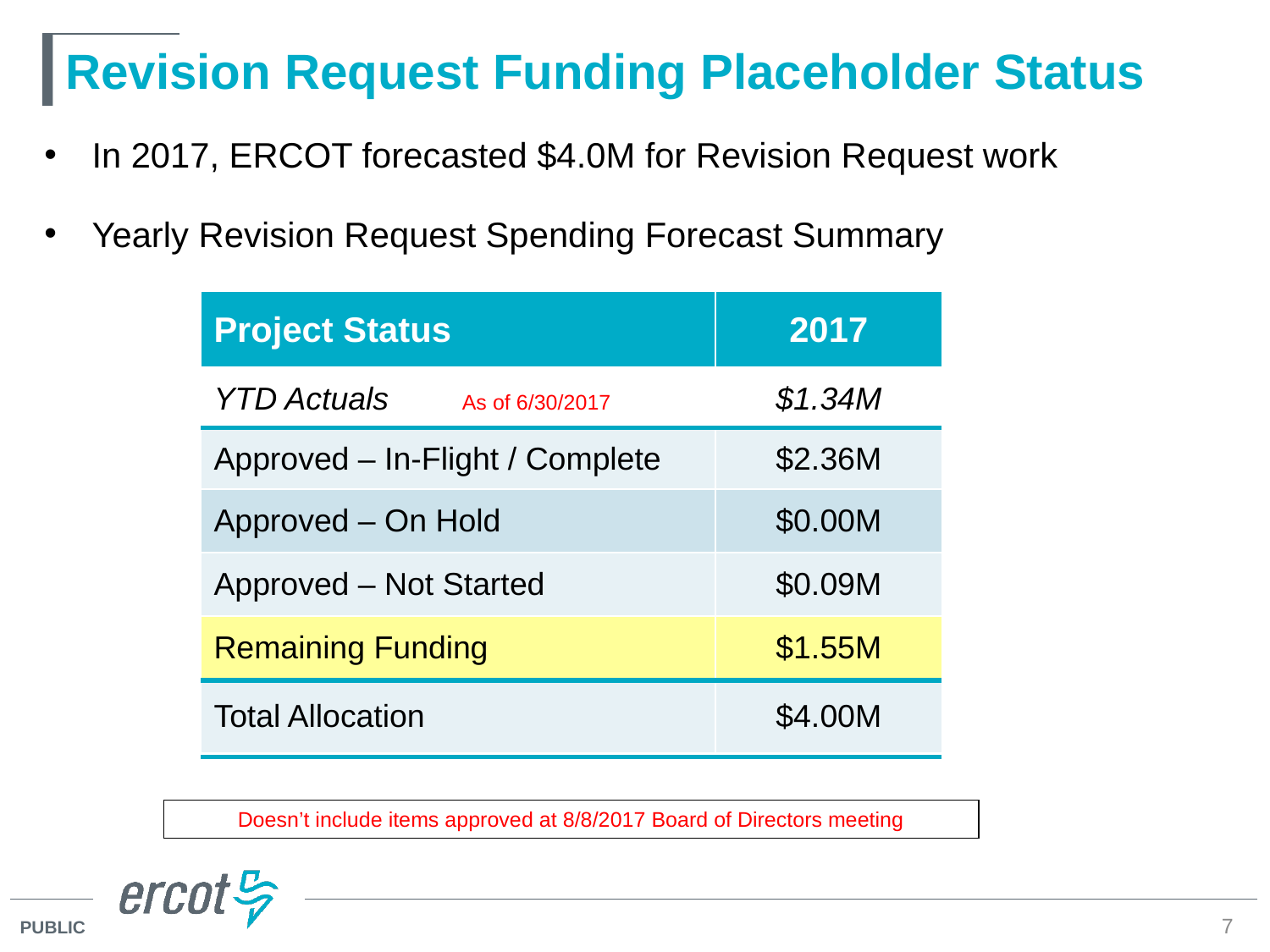

# Revision Request Funding Placeholder Status
In 2017, ERCOT forecasted $4.0M for Revision Request work

Yearly Revision Request Spending Forecast Summary
| Project Status | 2017 |
| --- | --- |
| YTD Actuals | $1.34M |
| Approved – In-Flight / Complete | $2.36M |
| Approved – On Hold | $0.00M |
| Approved – Not Started | $0.09M |
| Remaining Funding | $1.55M |
| Total Allocation | $4.00M |
As of 6/30/2017
Doesn’t include items approved at 8/8/2017 Board of Directors meeting
7